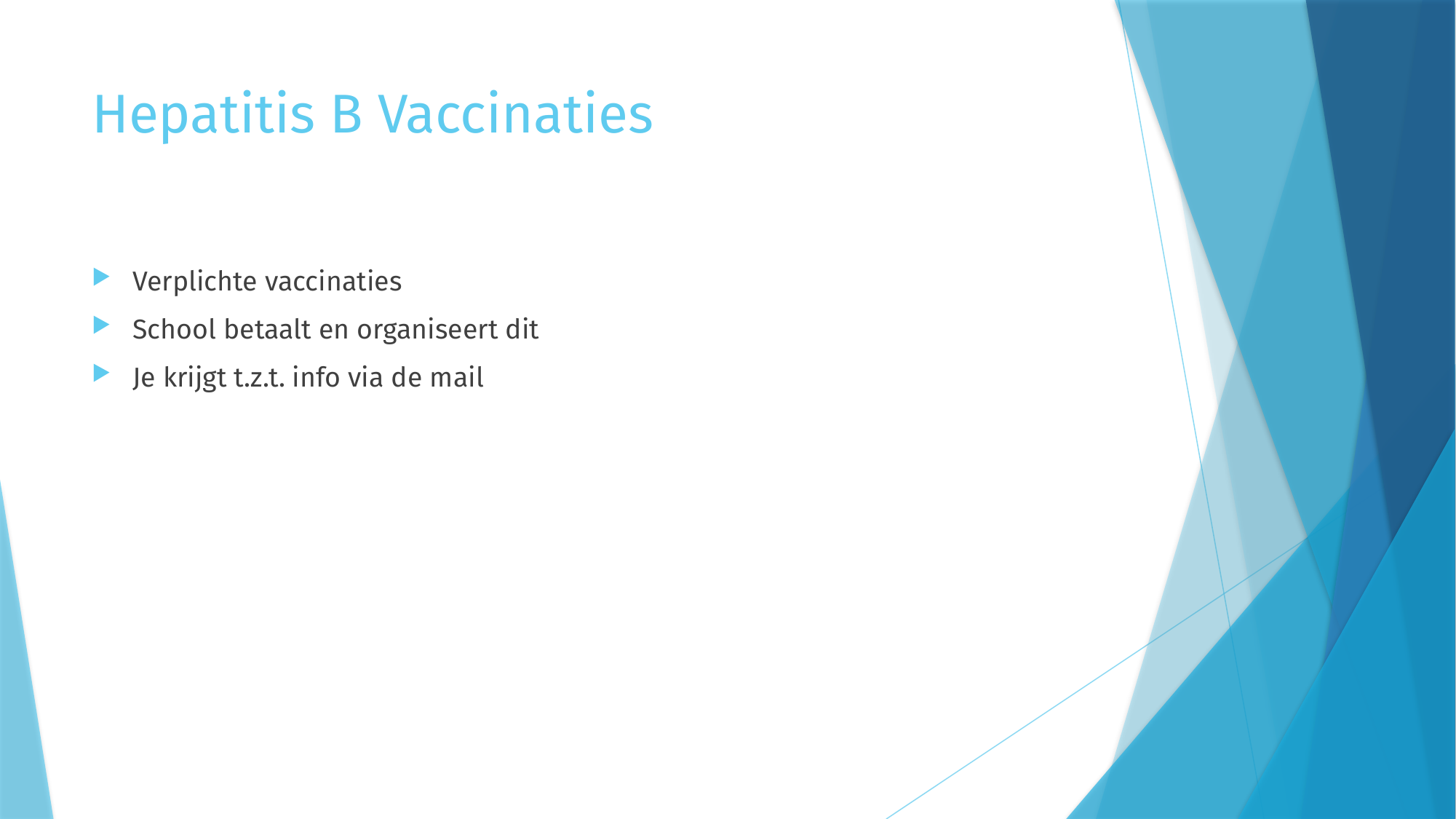

# Hepatitis B Vaccinaties
Verplichte vaccinaties
School betaalt en organiseert dit
Je krijgt t.z.t. info via de mail